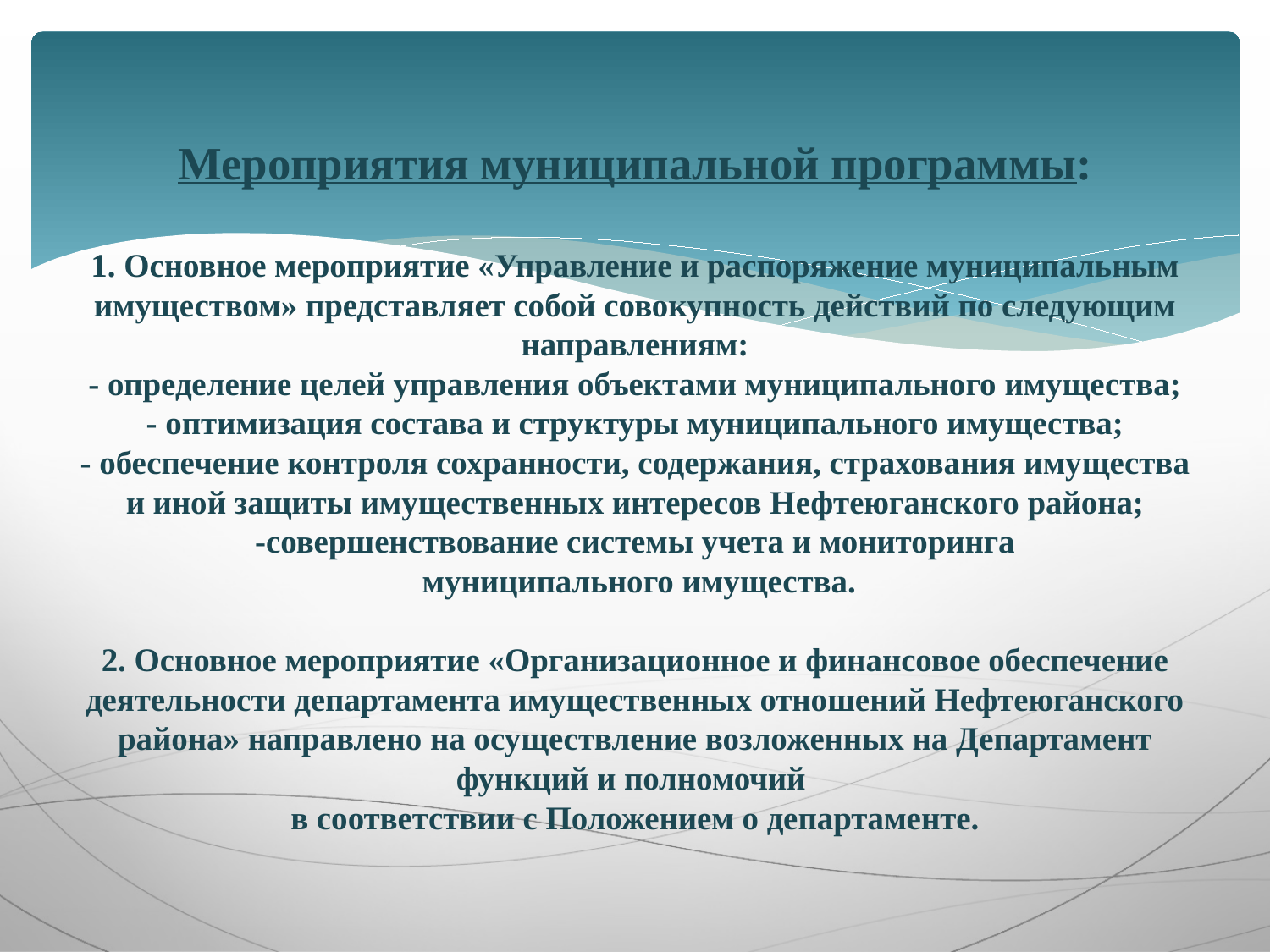

# Мероприятия муниципальной программы: 1. Основное мероприятие «Управление и распоряжение муниципальным имуществом» представляет собой совокупность действий по следующим направлениям: - определение целей управления объектами муниципального имущества; - оптимизация состава и структуры муниципального имущества; - обеспечение контроля сохранности, содержания, страхования имущества и иной защиты имущественных интересов Нефтеюганского района; -совершенствование системы учета и мониторинга муниципального имущества. 2. Основное мероприятие «Организационное и финансовое обеспечение деятельности департамента имущественных отношений Нефтеюганского района» направлено на осуществление возложенных на Департамент функций и полномочий в соответствии с Положением о департаменте.